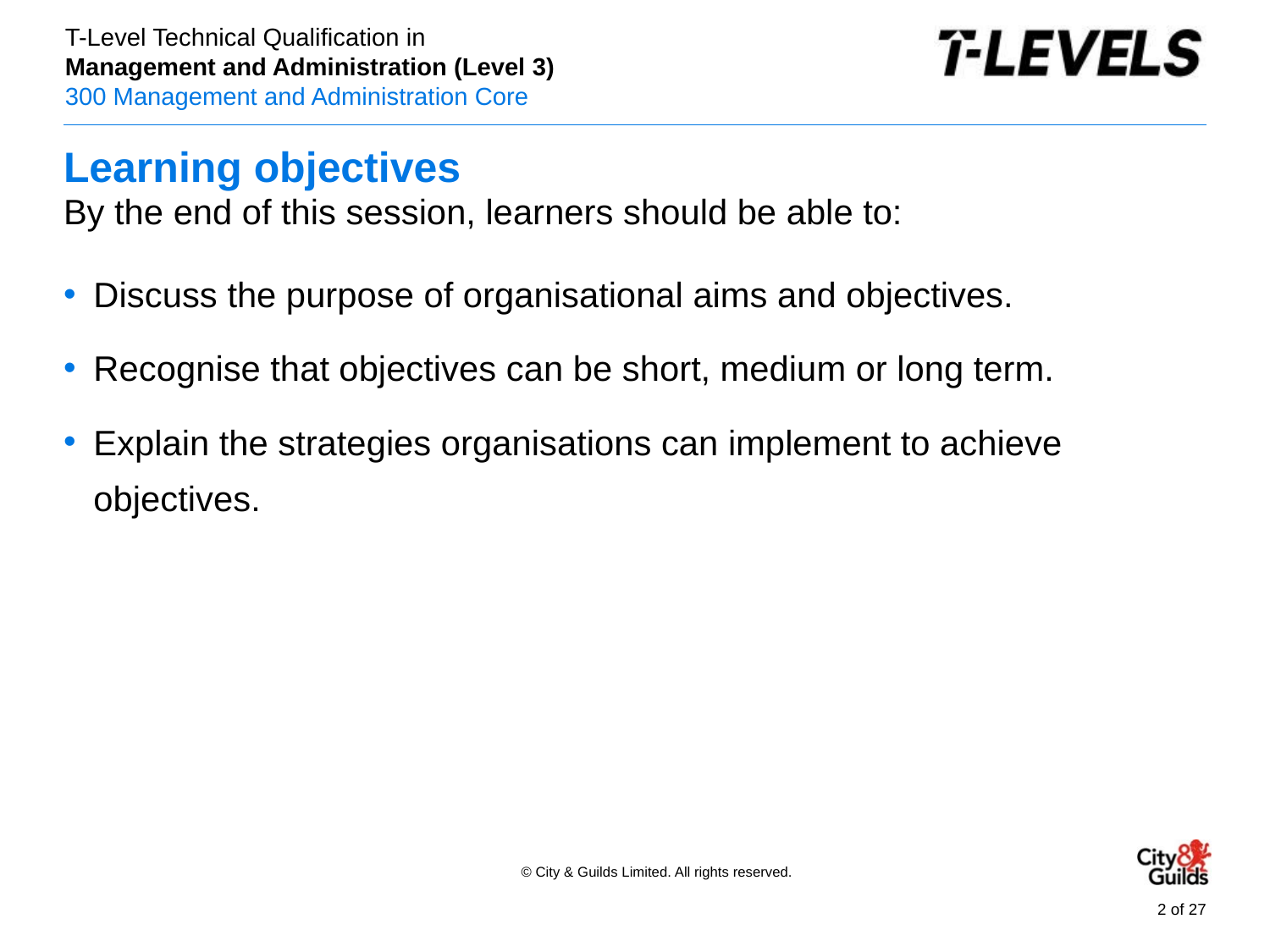

# Learning objectives
By the end of this session, learners should be able to:
Discuss the purpose of organisational aims and objectives.
Recognise that objectives can be short, medium or long term.
Explain the strategies organisations can implement to achieve objectives.